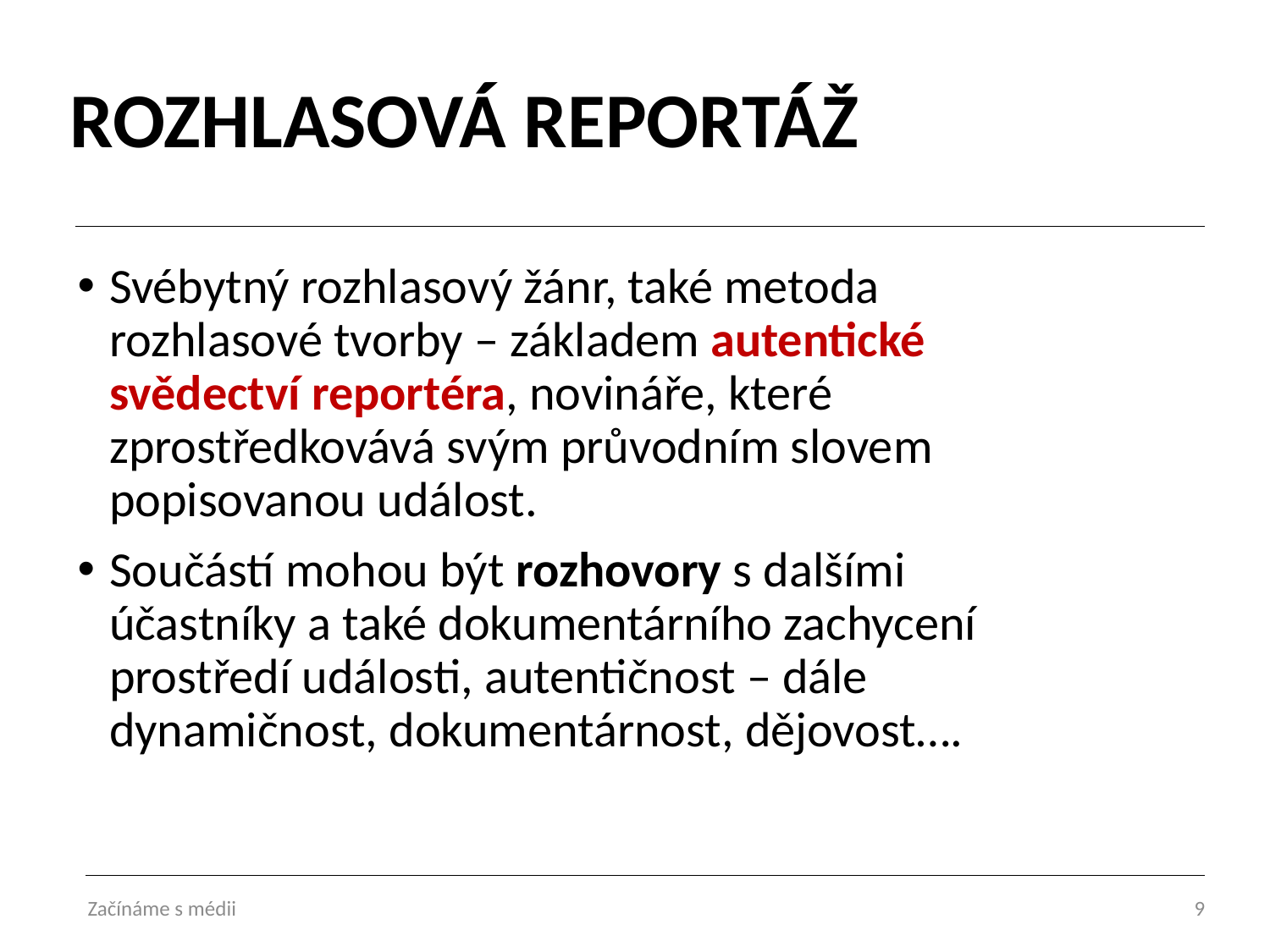

# ROZHLASOVÁ REPORTÁŽ
Svébytný rozhlasový žánr, také metoda rozhlasové tvorby – základem autentické svědectví reportéra, novináře, které zprostředkovává svým průvodním slovem popisovanou událost.
Součástí mohou být rozhovory s dalšími účastníky a také dokumentárního zachycení prostředí události, autentičnost – dále dynamičnost, dokumentárnost, dějovost….

Začínáme s médii
9